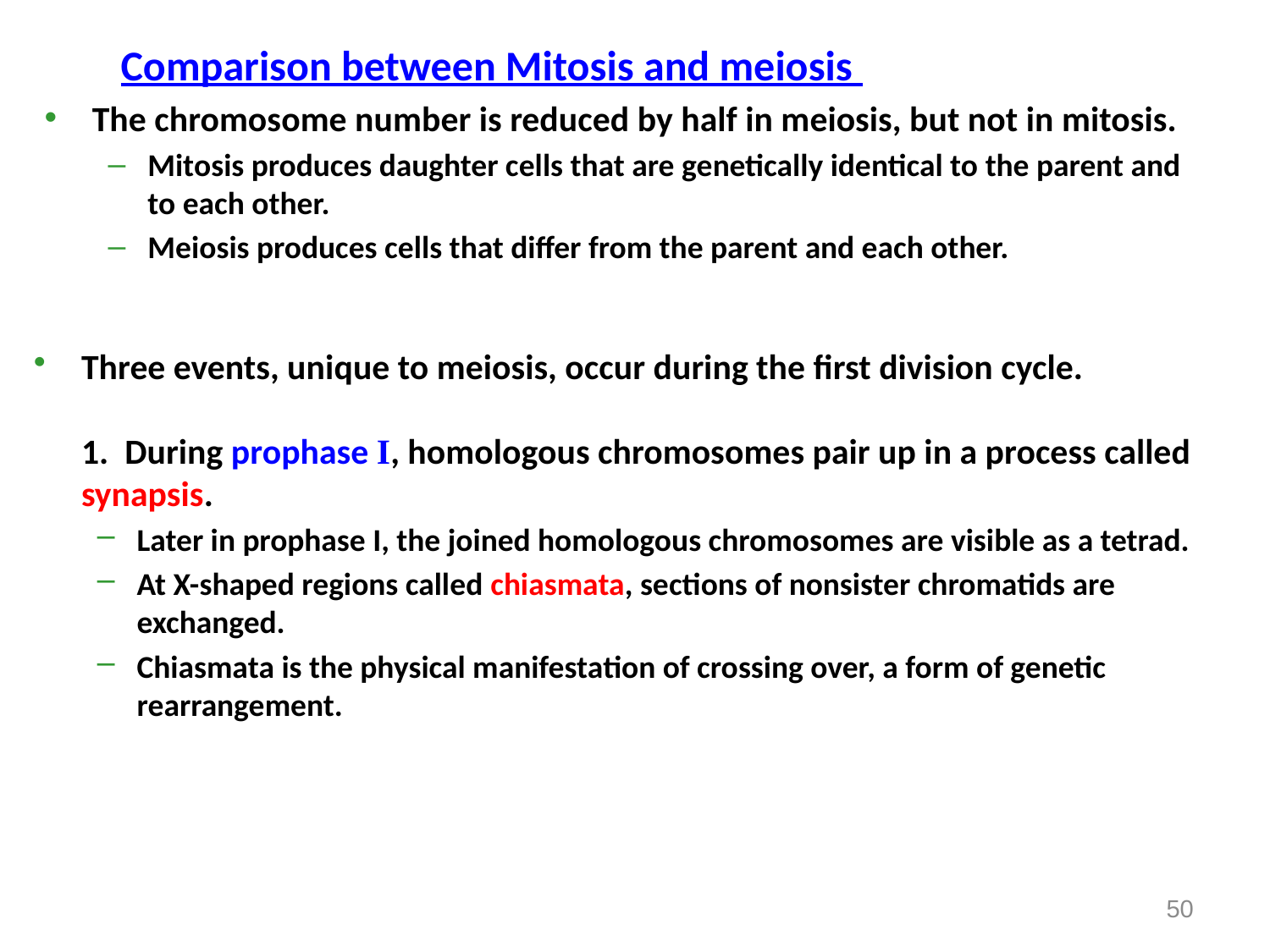

Comparison between Mitosis and meiosis
The chromosome number is reduced by half in meiosis, but not in mitosis.
Mitosis produces daughter cells that are genetically identical to the parent and to each other.
Meiosis produces cells that differ from the parent and each other.
Three events, unique to meiosis, occur during the first division cycle.

	1.  During prophase I, homologous chromosomes pair up in a process called synapsis.
Later in prophase I, the joined homologous chromosomes are visible as a tetrad.
At X-shaped regions called chiasmata, sections of nonsister chromatids are exchanged.
Chiasmata is the physical manifestation of crossing over, a form of genetic rearrangement.
50